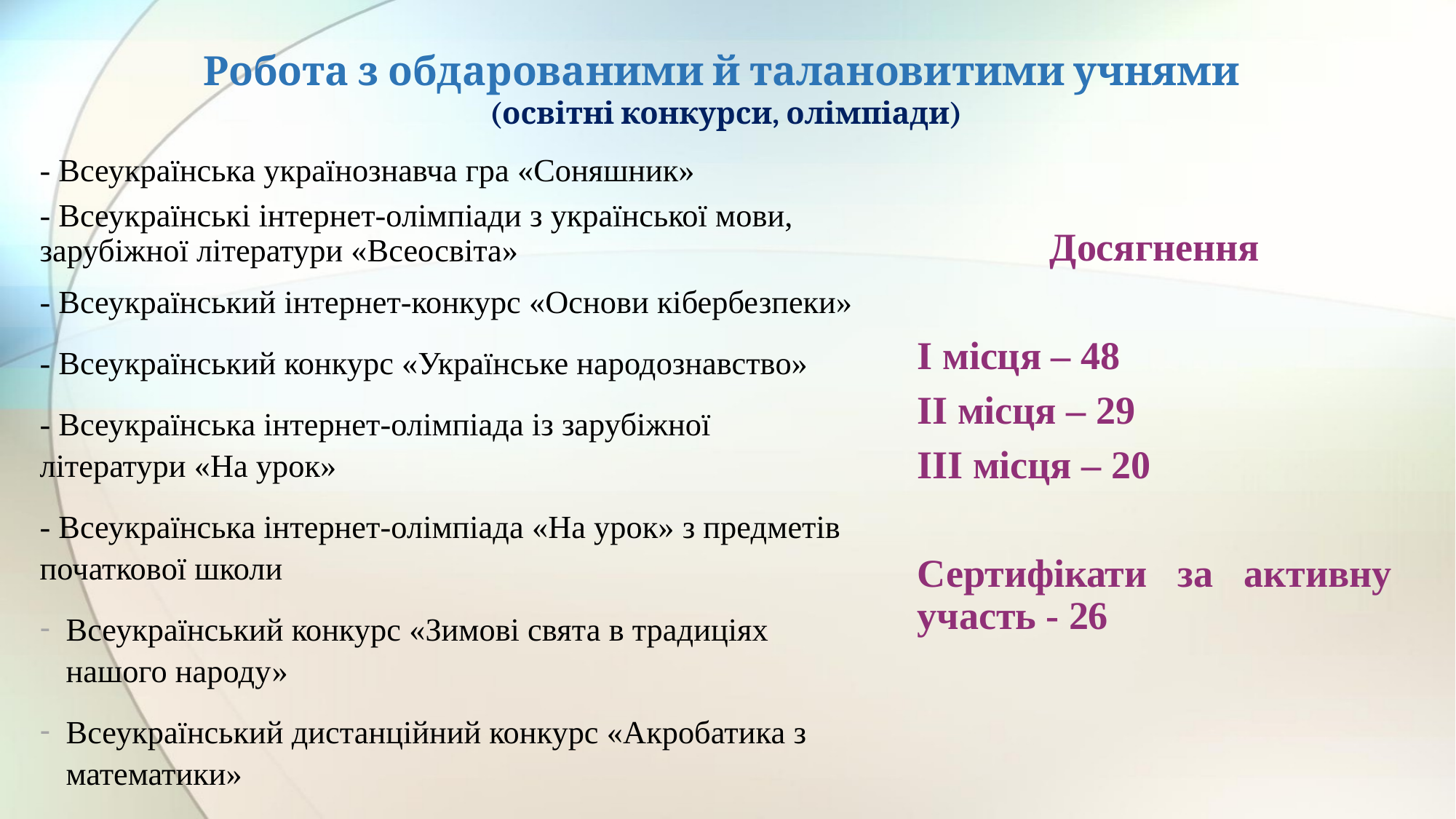

# Робота з обдарованими й талановитими учнями (освітні конкурси, олімпіади)
- Всеукраїнська українознавча гра «Соняшник»
- Всеукраїнські інтернет-олімпіади з української мови, зарубіжної літератури «Всеосвіта»
- Всеукраїнський інтернет-конкурс «Основи кібербезпеки»
- Всеукраїнський конкурс «Українське народознавство»
- Всеукраїнська інтернет-олімпіада із зарубіжної літератури «На урок»
- Всеукраїнська інтернет-олімпіада «На урок» з предметів початкової школи
Всеукраїнський конкурс «Зимові свята в традиціях нашого народу»
Всеукраїнський дистанційний конкурс «Акробатика з математики»

Досягнення

І місця – 48
ІІ місця – 29
ІІІ місця – 20

Сертифікати за активну участь - 26